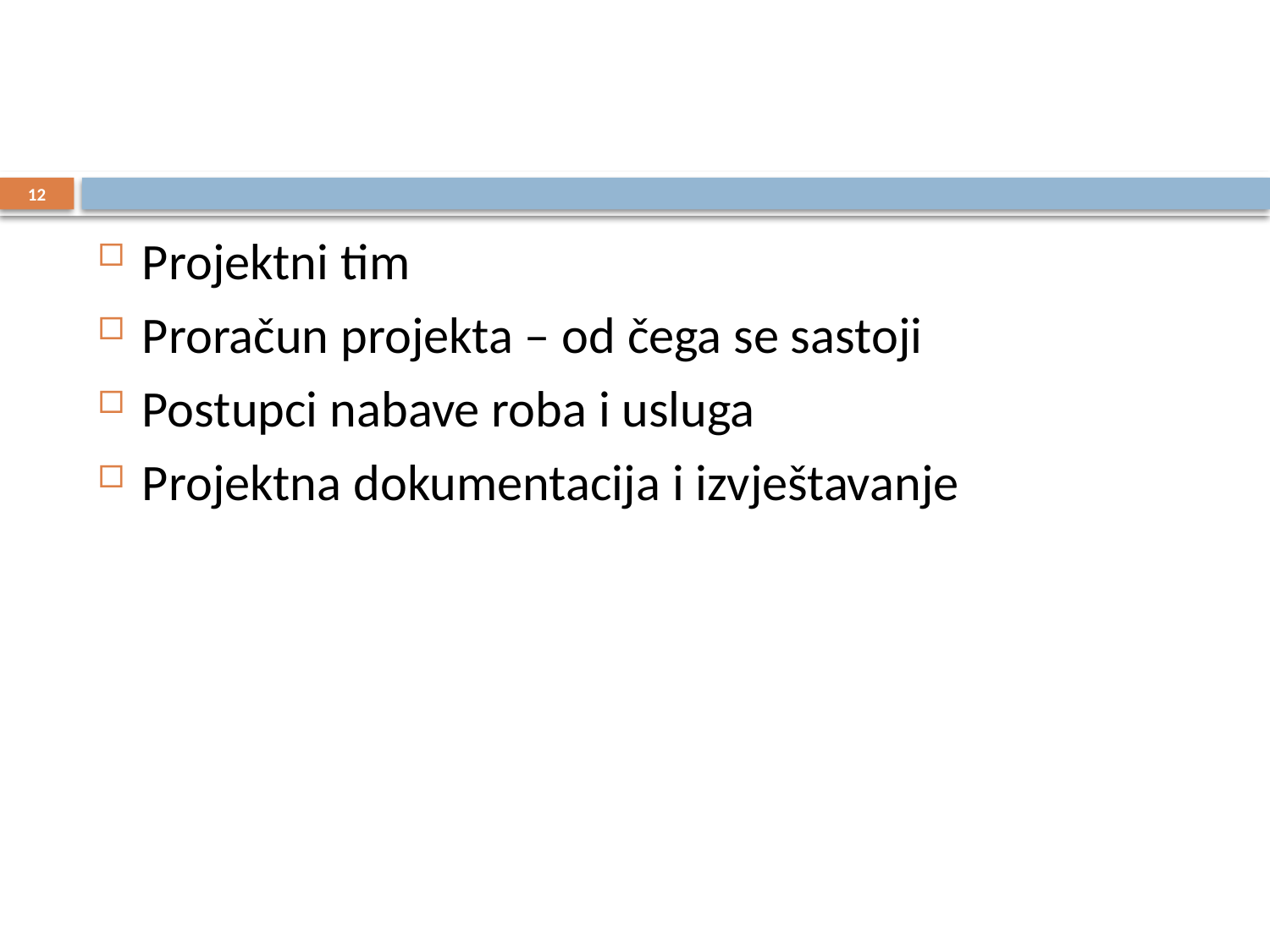

12
Projektni tim
Proračun projekta – od čega se sastoji
Postupci nabave roba i usluga
Projektna dokumentacija i izvještavanje